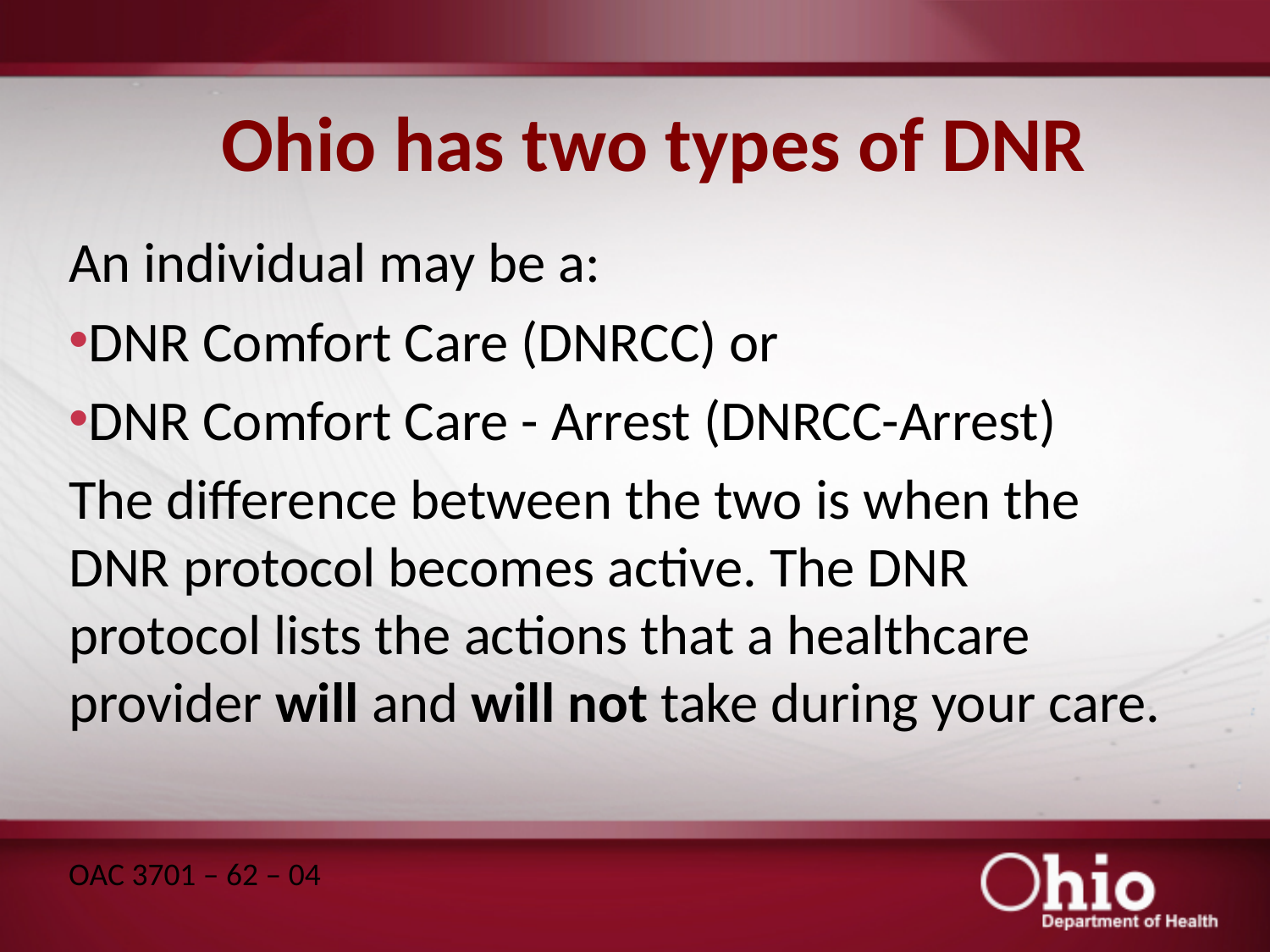

# Ohio has two types of DNR
An individual may be a:
DNR Comfort Care (DNRCC) or
DNR Comfort Care - Arrest (DNRCC-Arrest)
The difference between the two is when the DNR protocol becomes active. The DNR protocol lists the actions that a healthcare provider will and will not take during your care.

OAC 3701 – 62 – 04